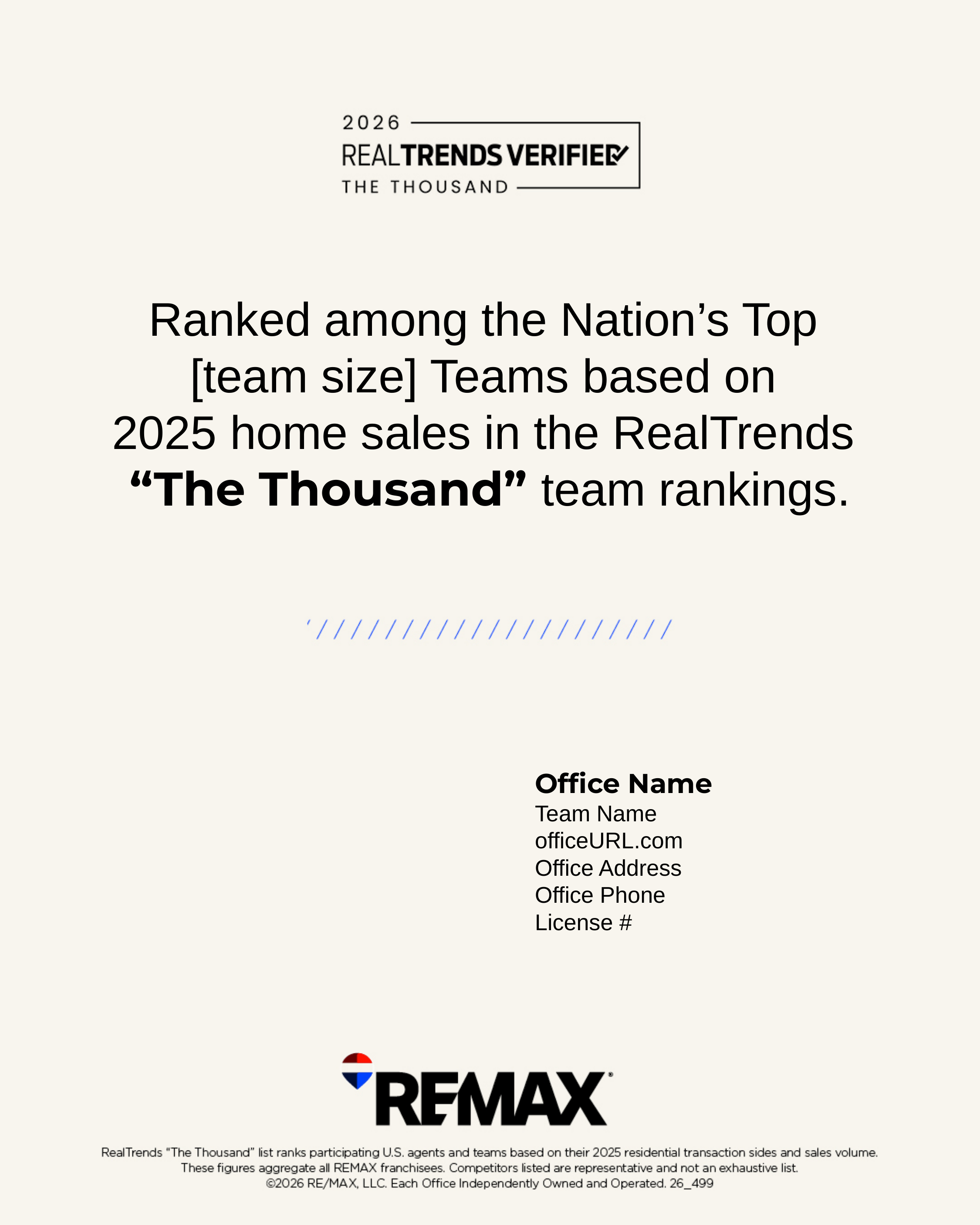

Ranked among the Nation’s Top
[team size] Teams based on
2025 home sales in the RealTrends
“The Thousand” team rankings.

Office Name
Team Name
officeURL.com
Office Address
Office Phone
License #